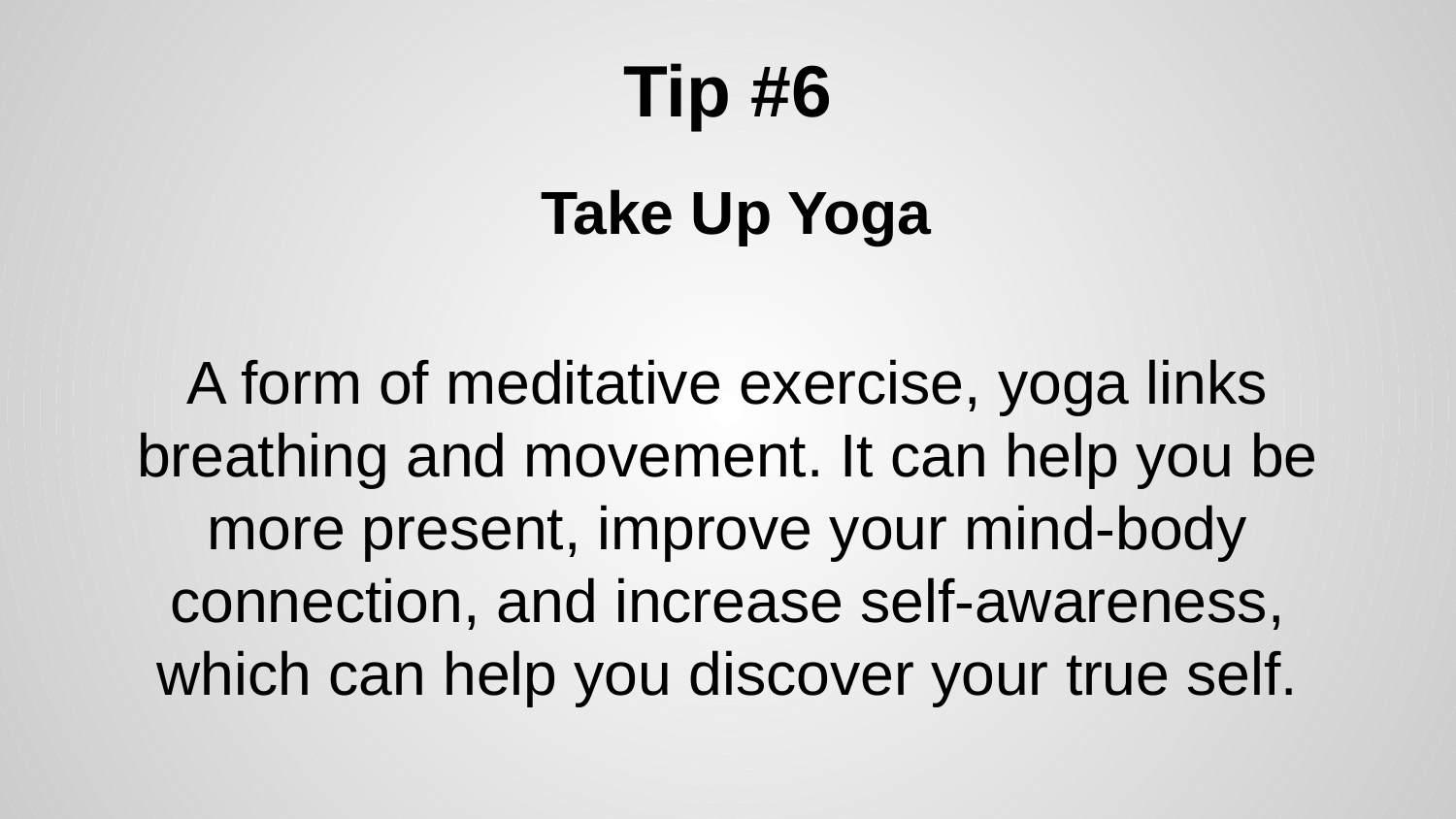

# Tip #6
 Take Up Yoga

A form of meditative exercise, yoga links breathing and movement. It can help you be more present, improve your mind-body connection, and increase self-awareness, which can help you discover your true self.